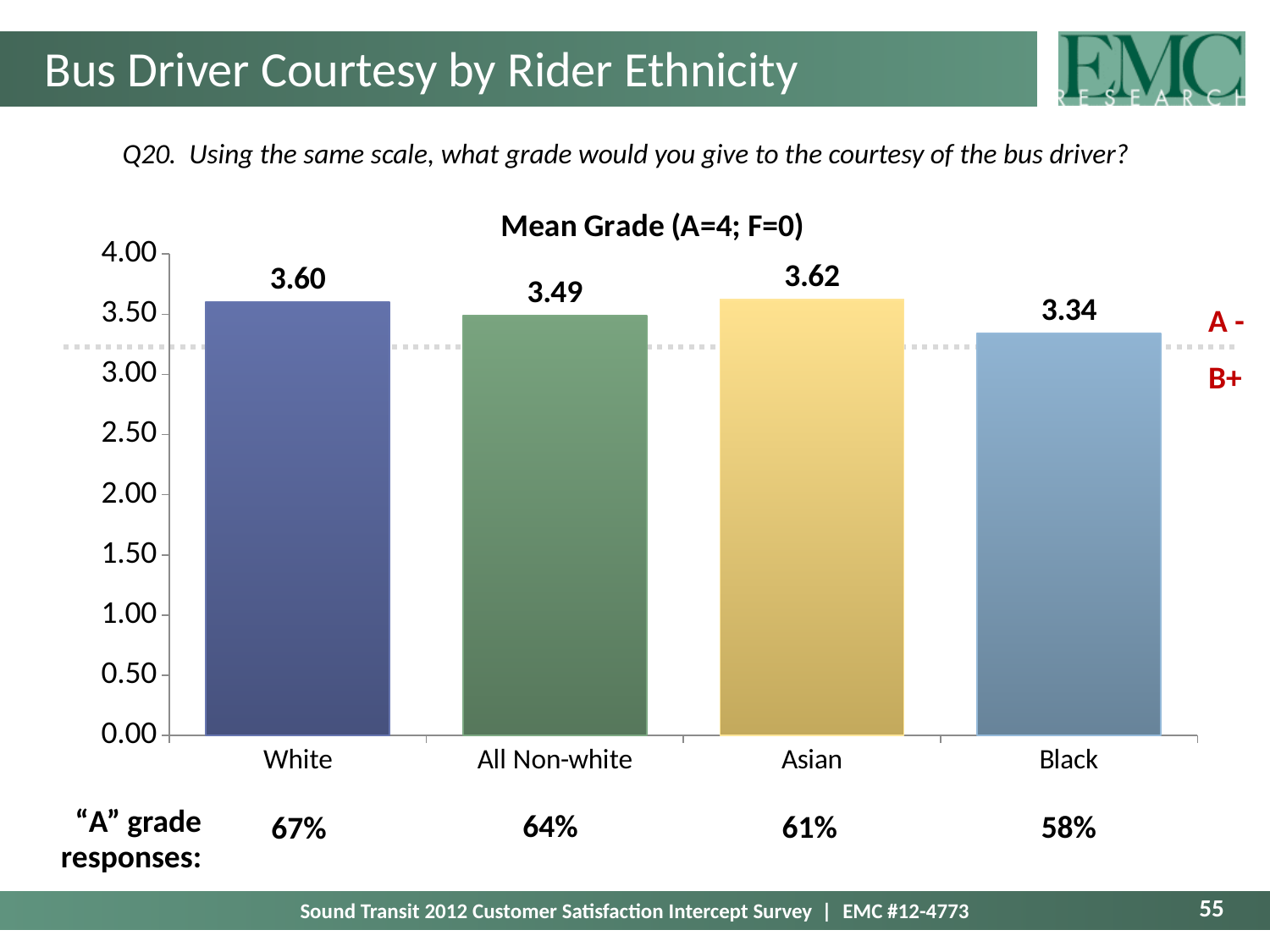

# Bus Driver Courtesy by Rider Ethnicity
Q20.  Using the same scale, what grade would you give to the courtesy of the bus driver?

### Chart: Mean Grade (A=4; F=0)

| Category | Overall |
|---|---|
| White | 3.6012989874458854 |
| All Non-white | 3.487730313623693 |
| Asian | 3.6232131452454457 |
| Black | 3.339175466671997 |
A -
B+
“A” grade responses:
64%
61%
58%
67%